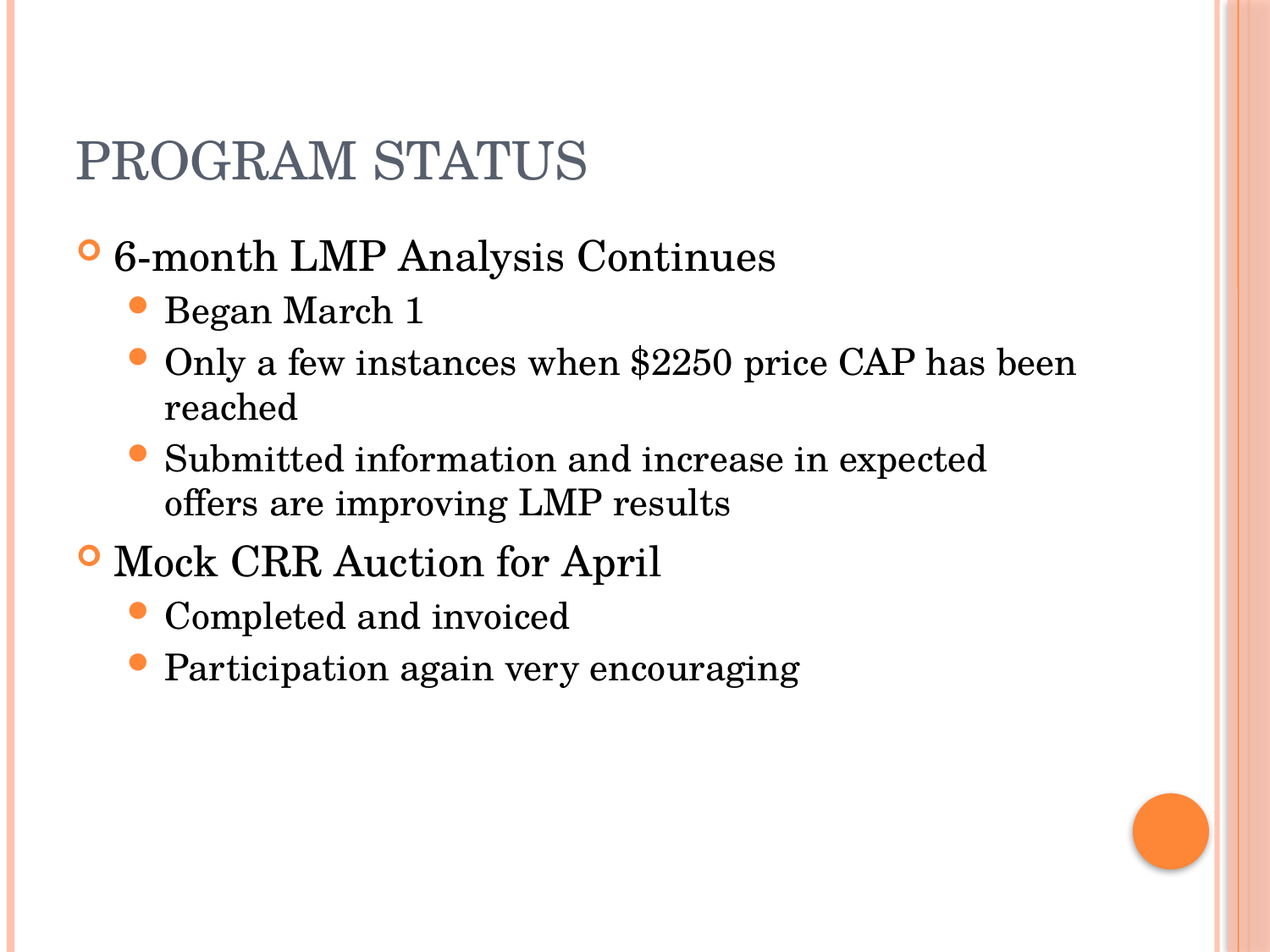

# Program Status
6-month LMP Analysis Continues
Began March 1
Only a few instances when $2250 price CAP has been reached
Submitted information and increase in expected offers are improving LMP results
Mock CRR Auction for April
Completed and invoiced
Participation again very encouraging